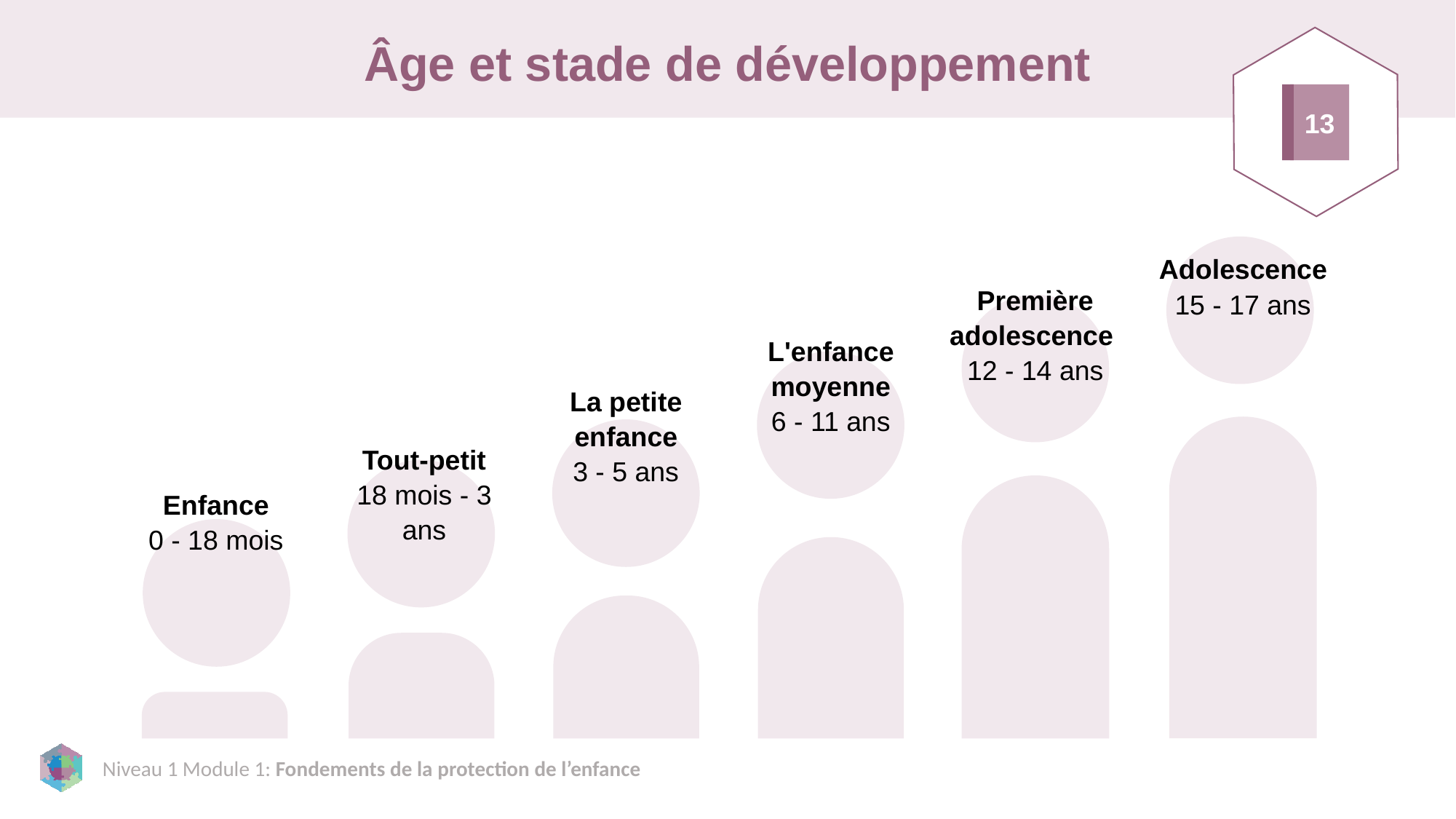

# Âge et stade de développement

13

Adolescence
15 - 17 ans
Première adolescence
12 - 14 ans

L'enfance moyenne
6 - 11 ans

La petite enfance
3 - 5 ans

Tout-petit
18 mois - 3 ans

Enfance
0 - 18 mois